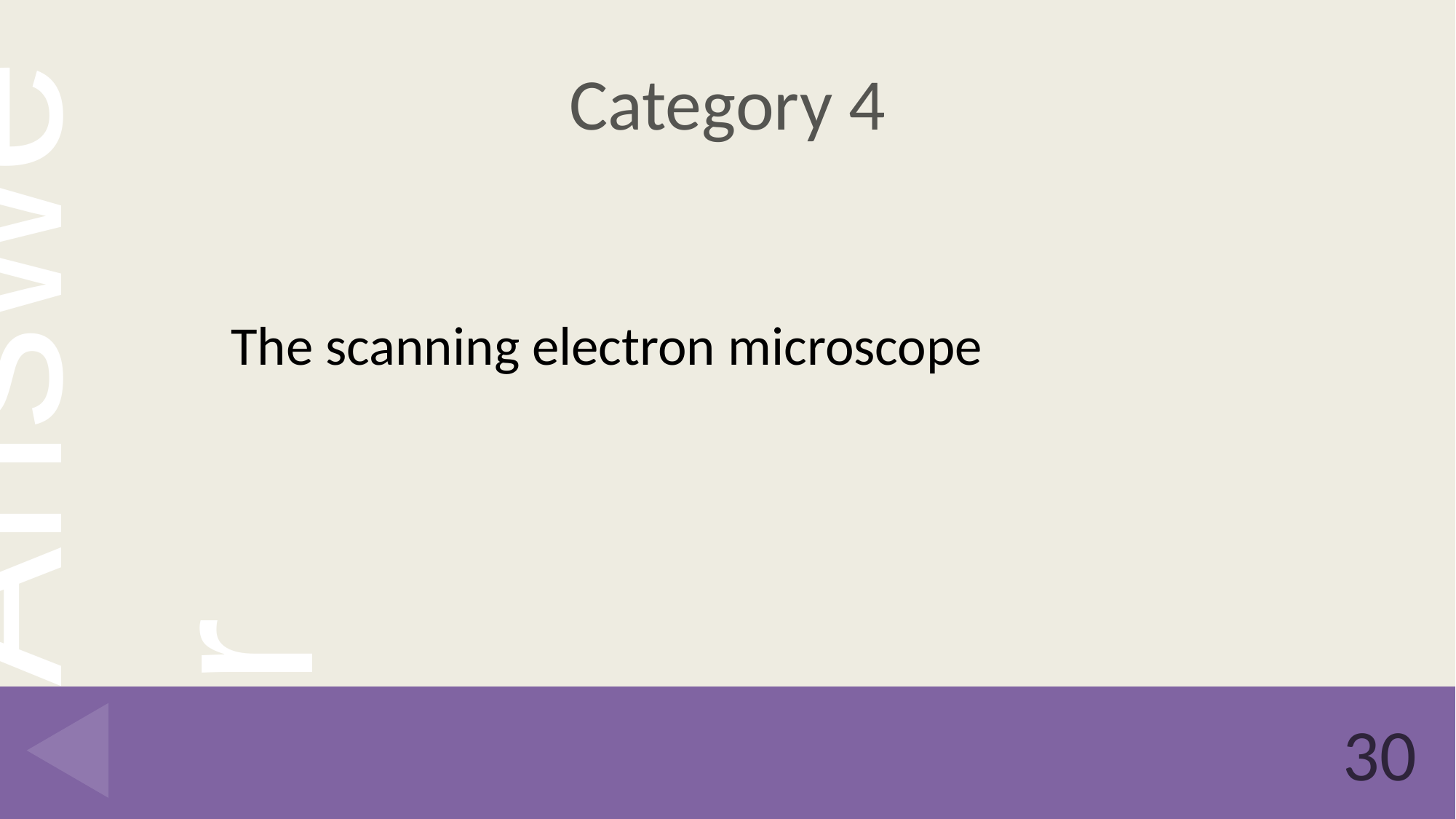

# Category 4
The scanning electron microscope
30